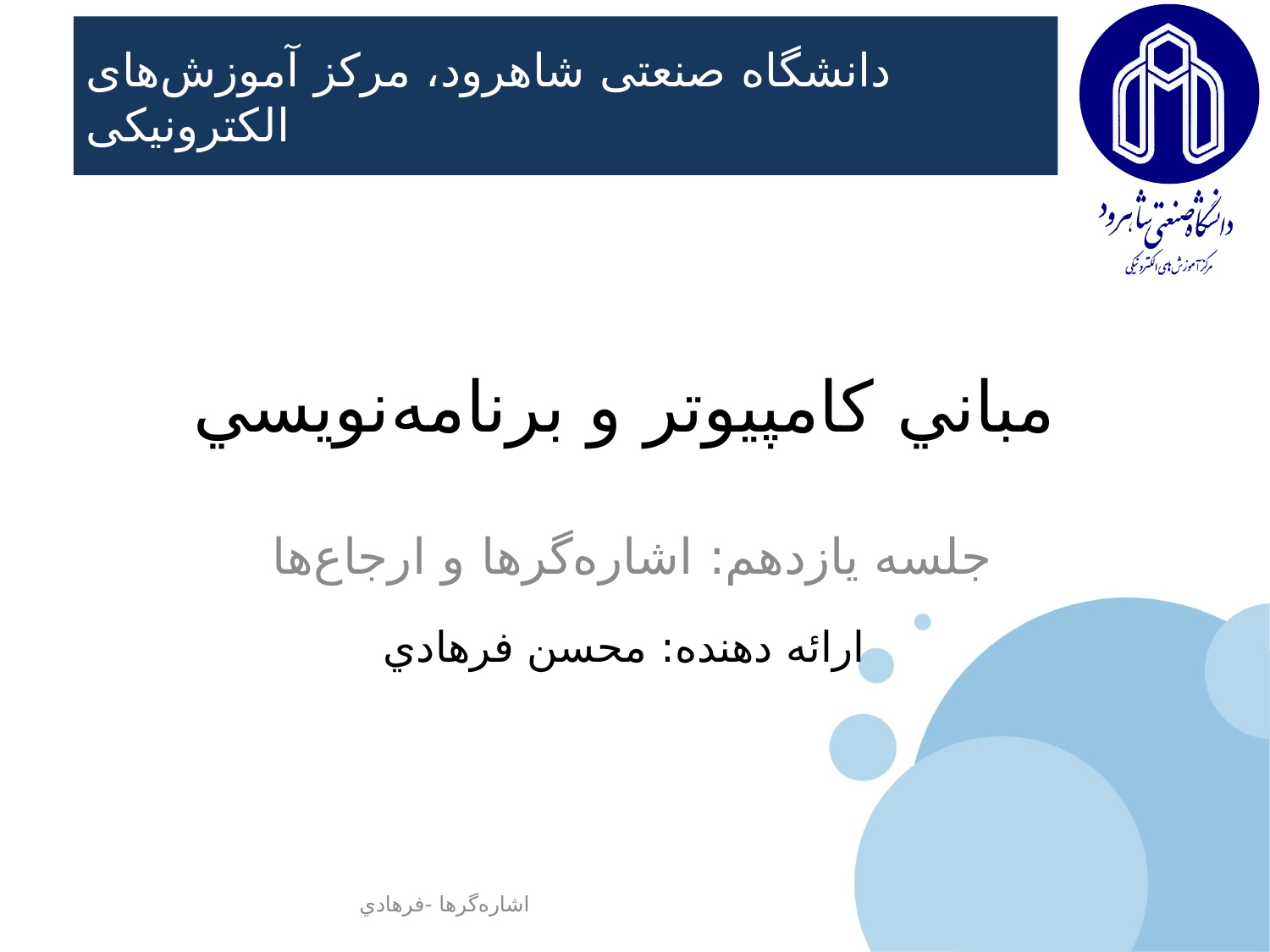

# مباني کامپيوتر و برنامه‌نويسي
جلسه یازدهم: اشاره‌گرها و ارجاع‌ها
ارائه دهنده: محسن فرهادي

اشاره‌گرها -فرهادي